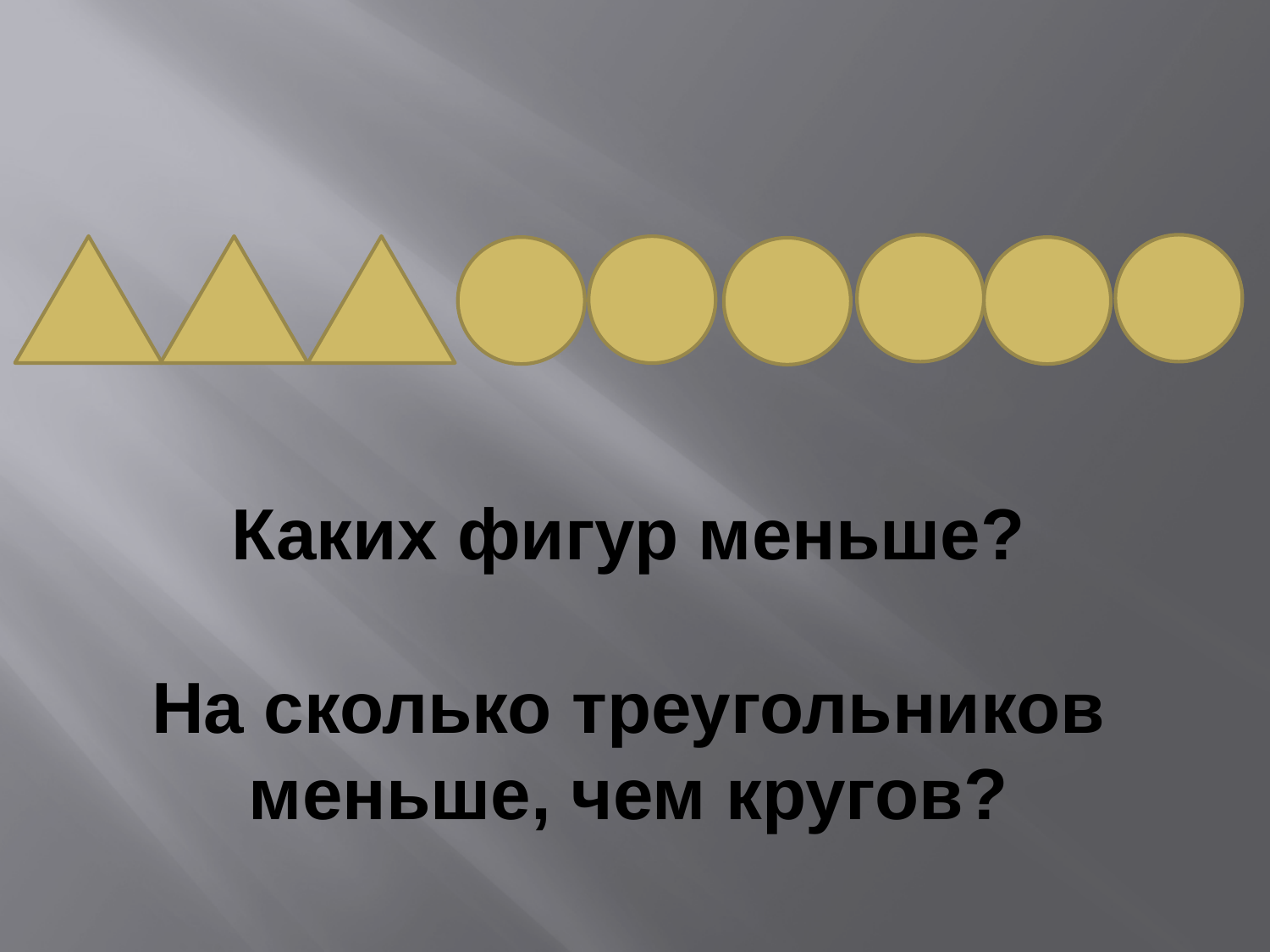

# Каких фигур меньше? На сколько треугольников меньше, чем кругов?